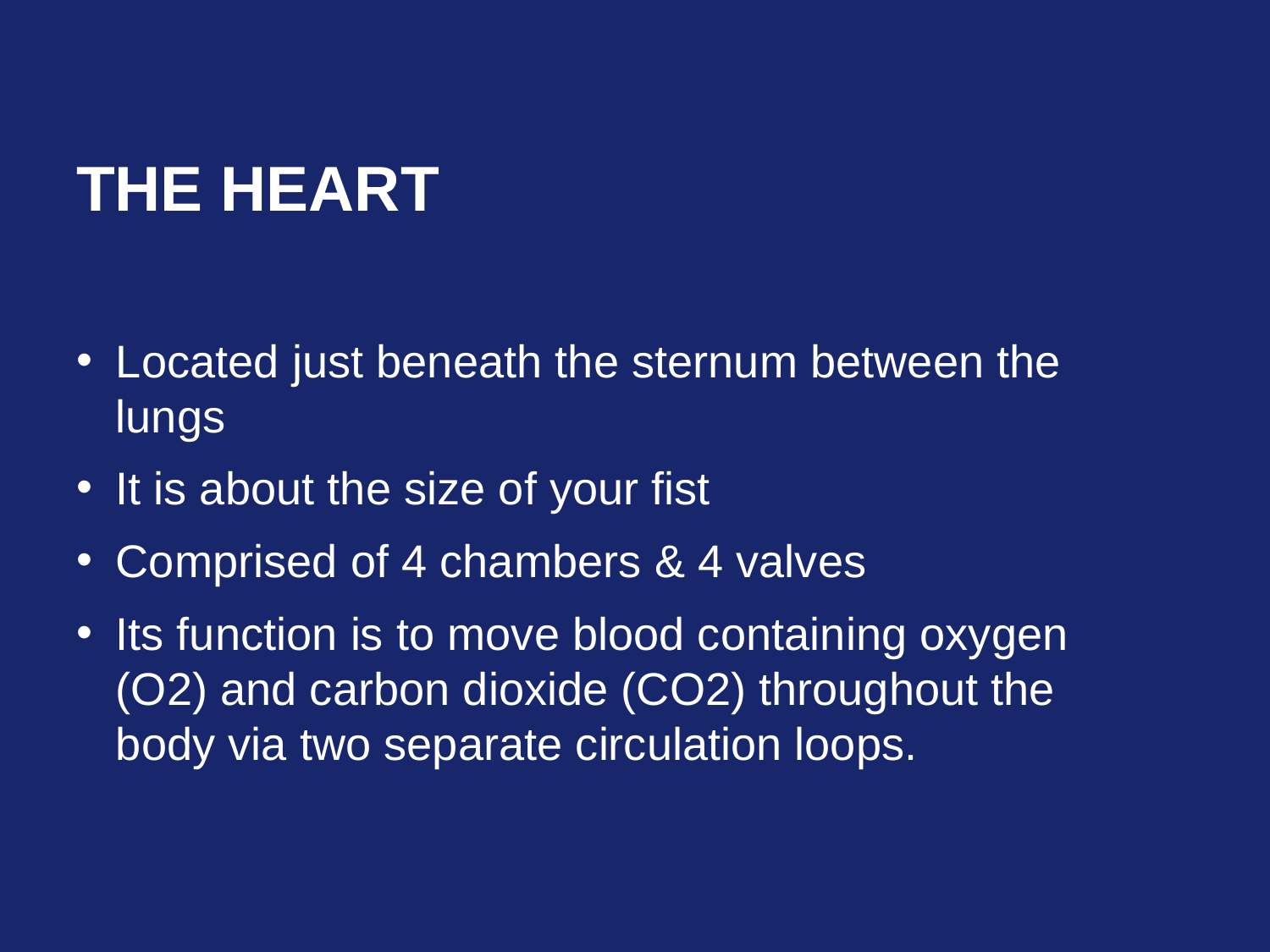

# The Heart
Located just beneath the sternum between the lungs
It is about the size of your fist
Comprised of 4 chambers & 4 valves
Its function is to move blood containing oxygen (O2) and carbon dioxide (CO2) throughout the body via two separate circulation loops.